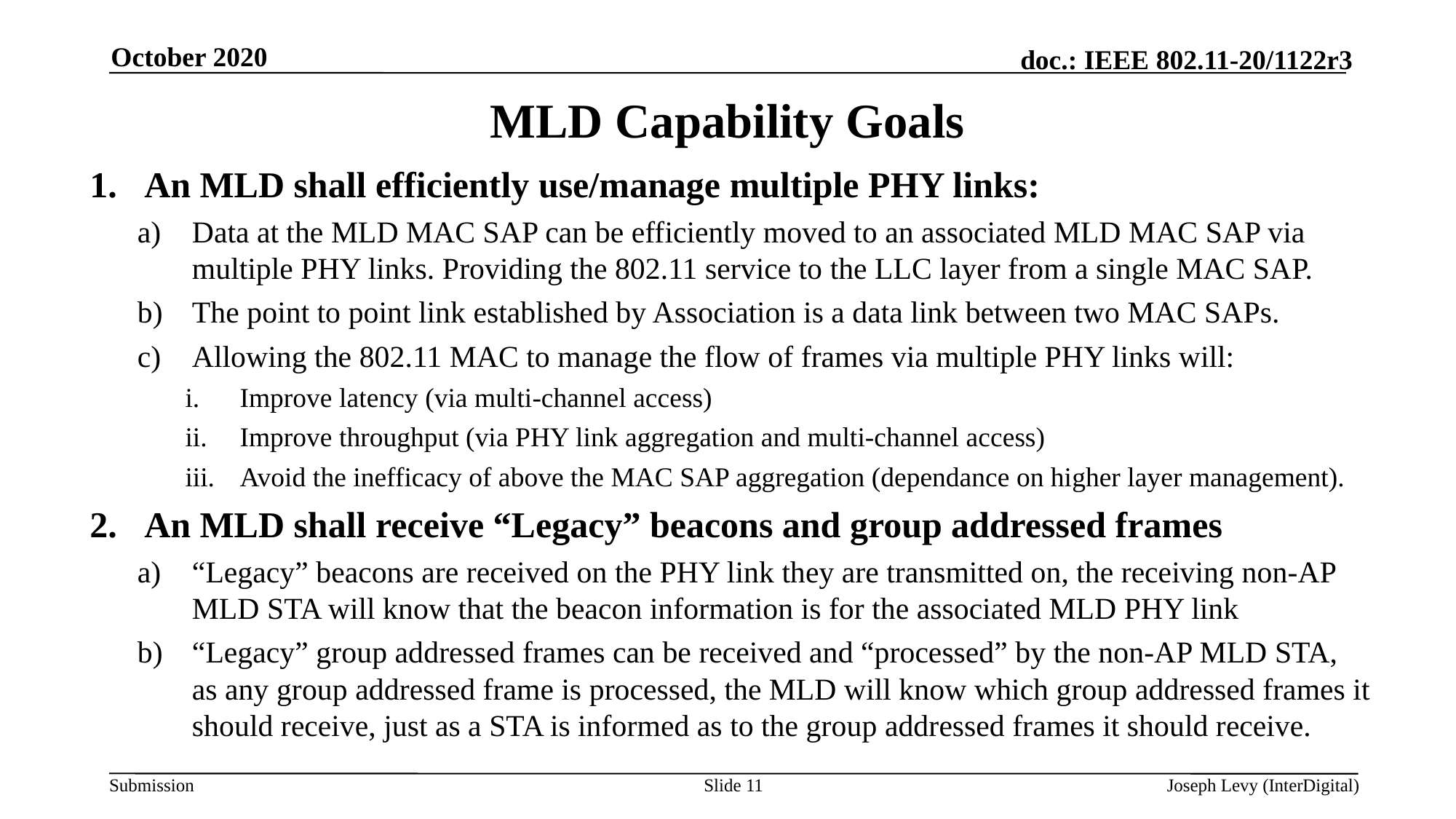

October 2020
# MLD Capability Goals
An MLD shall efficiently use/manage multiple PHY links:
Data at the MLD MAC SAP can be efficiently moved to an associated MLD MAC SAP via multiple PHY links. Providing the 802.11 service to the LLC layer from a single MAC SAP.
The point to point link established by Association is a data link between two MAC SAPs.
Allowing the 802.11 MAC to manage the flow of frames via multiple PHY links will:
Improve latency (via multi-channel access)
Improve throughput (via PHY link aggregation and multi-channel access)
Avoid the inefficacy of above the MAC SAP aggregation (dependance on higher layer management).
An MLD shall receive “Legacy” beacons and group addressed frames
“Legacy” beacons are received on the PHY link they are transmitted on, the receiving non-AP MLD STA will know that the beacon information is for the associated MLD PHY link
“Legacy” group addressed frames can be received and “processed” by the non-AP MLD STA,  as any group addressed frame is processed, the MLD will know which group addressed frames it should receive, just as a STA is informed as to the group addressed frames it should receive.

Slide 11
Joseph Levy (InterDigital)